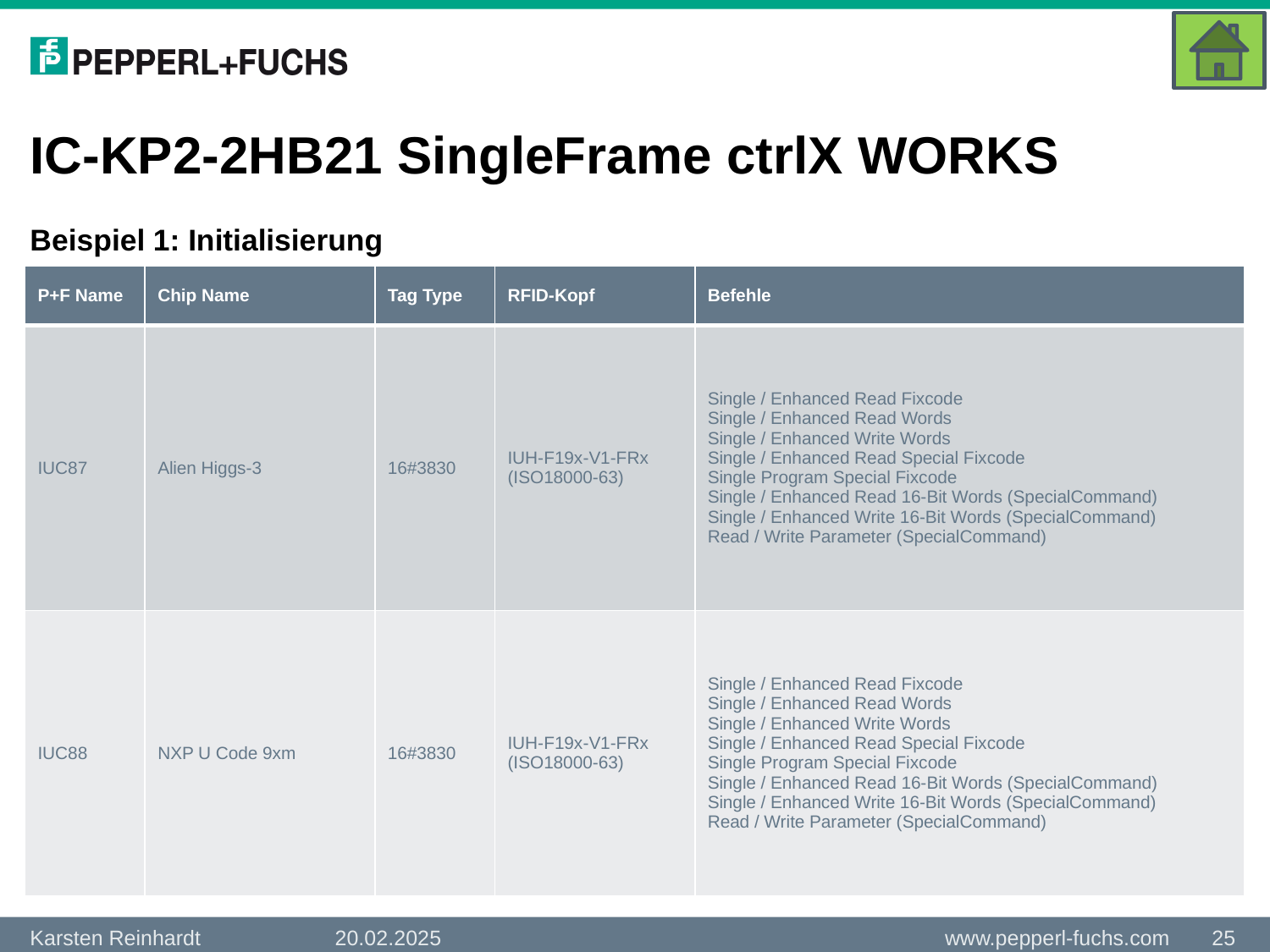

# IC-KP2-2HB21 SingleFrame ctrlX WORKS
Beispiel 1: Initialisierung

| P+F Name | Chip Name | Tag Type | RFID-Kopf | Befehle |
| --- | --- | --- | --- | --- |
| IUC87 | Alien Higgs-3 | 16#3830 | IUH-F19x-V1-FRx (ISO18000-63) | Single / Enhanced Read Fixcode Single / Enhanced Read Words Single / Enhanced Write Words Single / Enhanced Read Special Fixcode Single Program Special Fixcode Single / Enhanced Read 16-Bit Words (SpecialCommand) Single / Enhanced Write 16-Bit Words (SpecialCommand) Read / Write Parameter (SpecialCommand) |
| IUC88 | NXP U Code 9xm | 16#3830 | IUH-F19x-V1-FRx (ISO18000-63) | Single / Enhanced Read Fixcode Single / Enhanced Read Words Single / Enhanced Write Words Single / Enhanced Read Special Fixcode Single Program Special Fixcode Single / Enhanced Read 16-Bit Words (SpecialCommand) Single / Enhanced Write 16-Bit Words (SpecialCommand) Read / Write Parameter (SpecialCommand) |
20.02.2025
25
Karsten Reinhardt